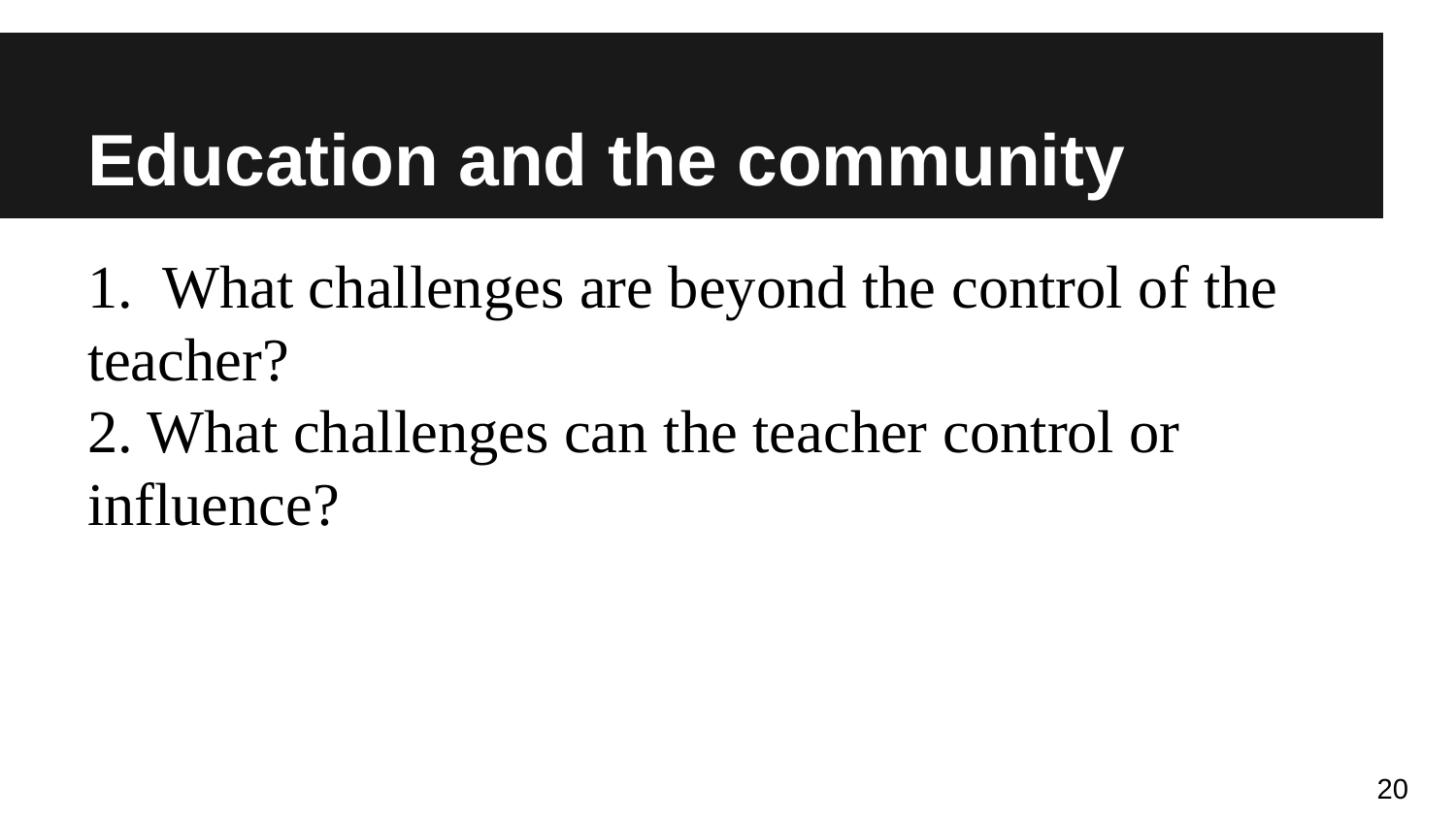

# Education and the community
1.  What challenges are beyond the control of the teacher?
2. What challenges can the teacher control or influence?
20